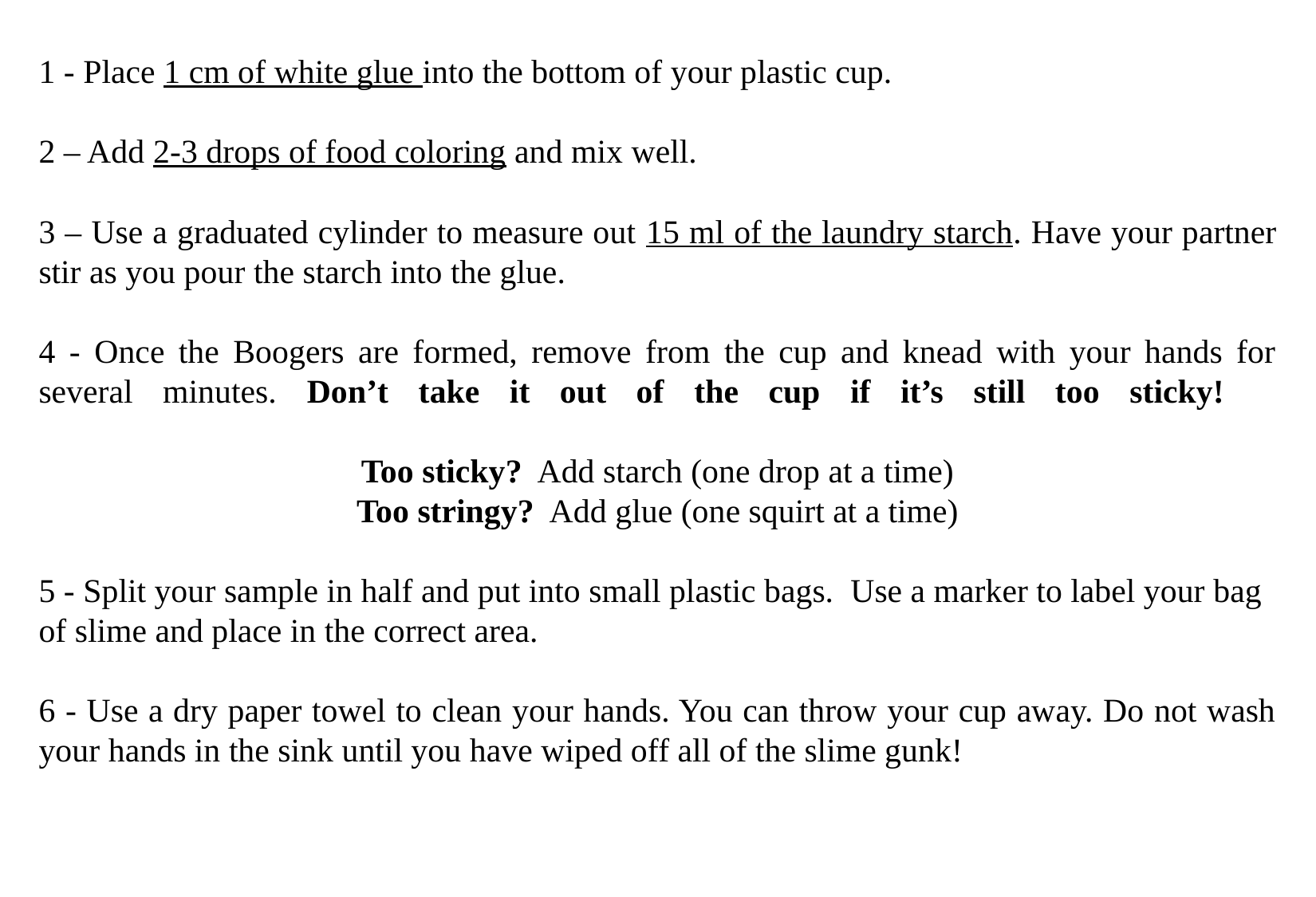

1 - Place 1 cm of white glue into the bottom of your plastic cup.

2 – Add 2-3 drops of food coloring and mix well.

3 – Use a graduated cylinder to measure out 15 ml of the laundry starch. Have your partner stir as you pour the starch into the glue.

4 - Once the Boogers are formed, remove from the cup and knead with your hands for several minutes. Don’t take it out of the cup if it’s still too sticky!
Too sticky?  Add starch (one drop at a time)
Too stringy?  Add glue (one squirt at a time)

5 - Split your sample in half and put into small plastic bags.  Use a marker to label your bag of slime and place in the correct area.

6 - Use a dry paper towel to clean your hands. You can throw your cup away. Do not wash your hands in the sink until you have wiped off all of the slime gunk!